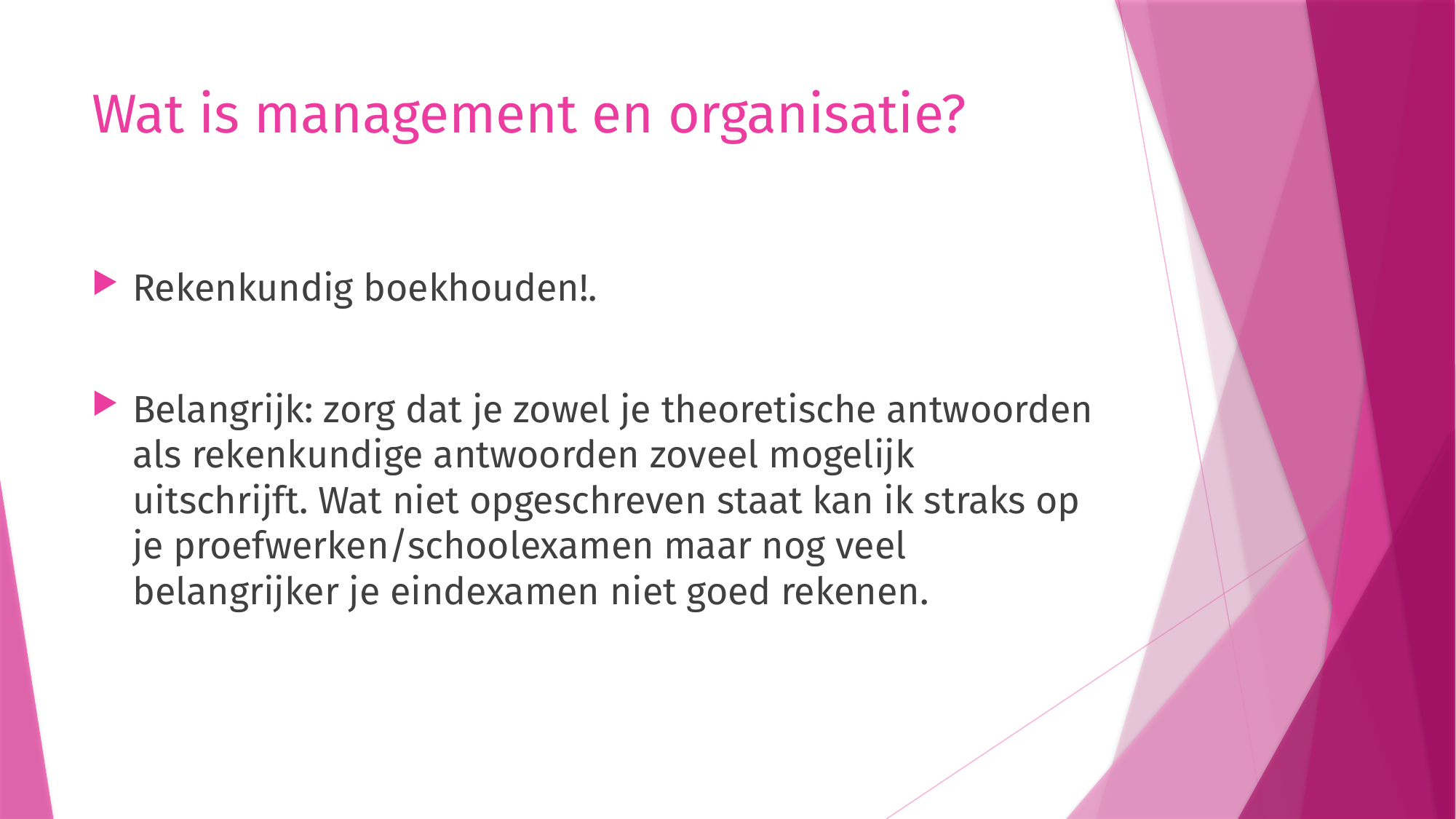

# Wat is management en organisatie?
Rekenkundig boekhouden!.

Belangrijk: zorg dat je zowel je theoretische antwoorden als rekenkundige antwoorden zoveel mogelijk uitschrijft. Wat niet opgeschreven staat kan ik straks op je proefwerken/schoolexamen maar nog veel belangrijker je eindexamen niet goed rekenen.